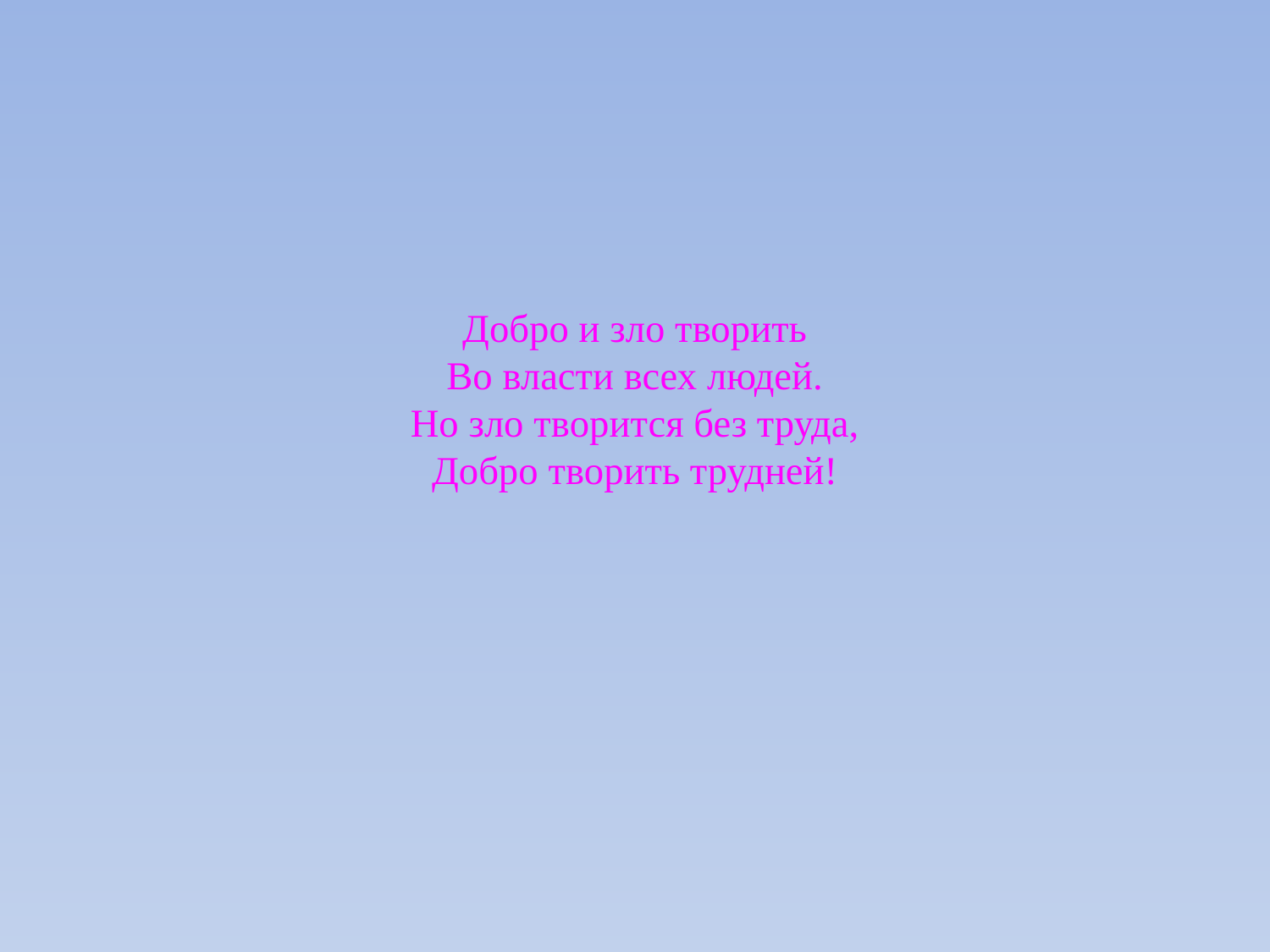

# Добро и зло творить Во власти всех людей. Но зло творится без труда, Добро творить трудней!